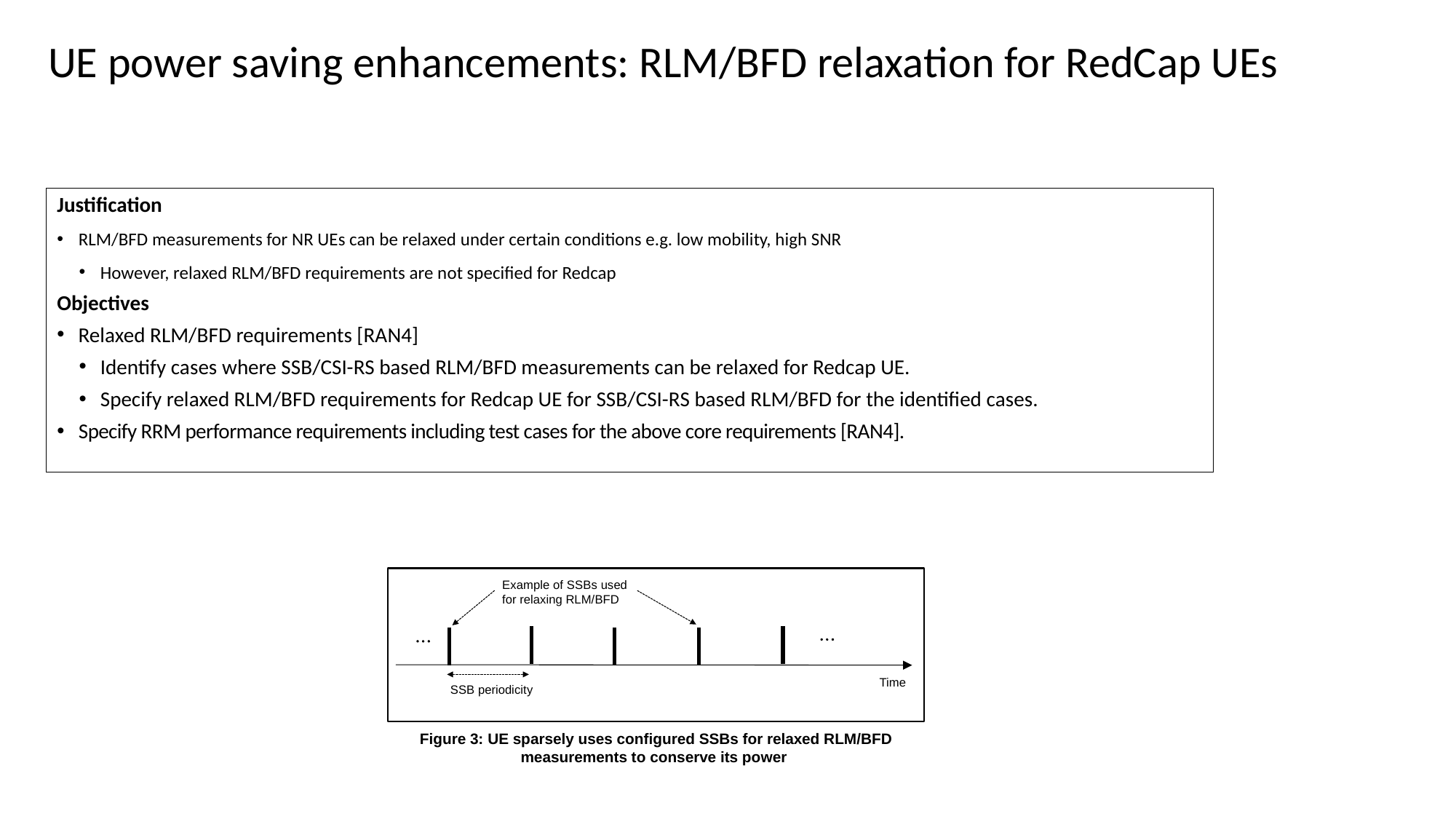

# UE power saving enhancements: RLM/BFD relaxation for RedCap UEs
Justification
RLM/BFD measurements for NR UEs can be relaxed under certain conditions e.g. low mobility, high SNR
However, relaxed RLM/BFD requirements are not specified for Redcap
Objectives
Relaxed RLM/BFD requirements [RAN4]
Identify cases where SSB/CSI-RS based RLM/BFD measurements can be relaxed for Redcap UE.
Specify relaxed RLM/BFD requirements for Redcap UE for SSB/CSI-RS based RLM/BFD for the identified cases.
Specify RRM performance requirements including test cases for the above core requirements [RAN4].

Example of SSBs used for relaxing RLM/BFD
…
…
Time
SSB periodicity
Figure 3: UE sparsely uses configured SSBs for relaxed RLM/BFD measurements to conserve its power